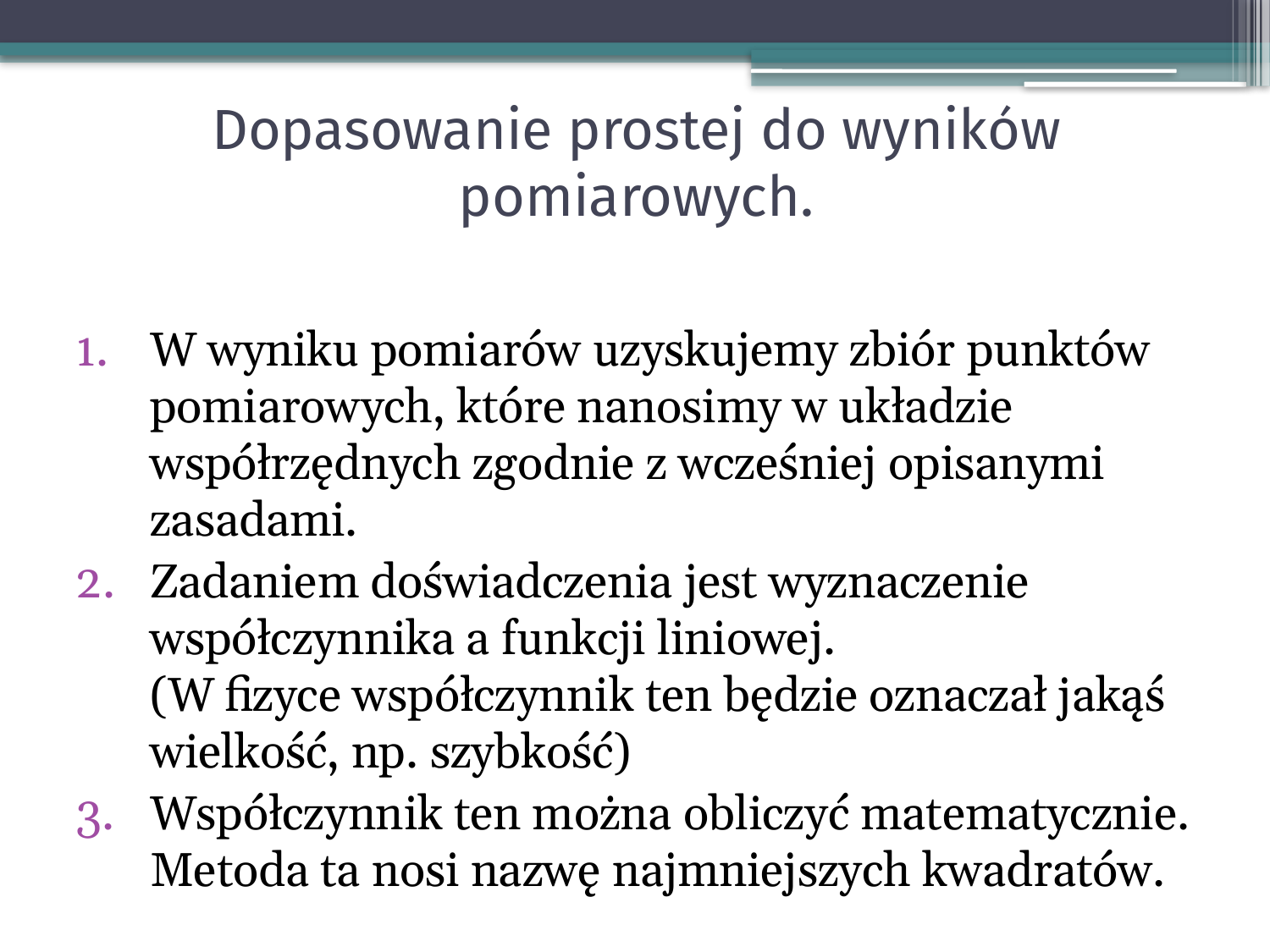

# Dopasowanie prostej do wyników pomiarowych.
W wyniku pomiarów uzyskujemy zbiór punktów pomiarowych, które nanosimy w układzie współrzędnych zgodnie z wcześniej opisanymi zasadami.
Zadaniem doświadczenia jest wyznaczenie współczynnika a funkcji liniowej.
(W fizyce współczynnik ten będzie oznaczał jakąś wielkość, np. szybkość)
Współczynnik ten można obliczyć matematycznie. Metoda ta nosi nazwę najmniejszych kwadratów.